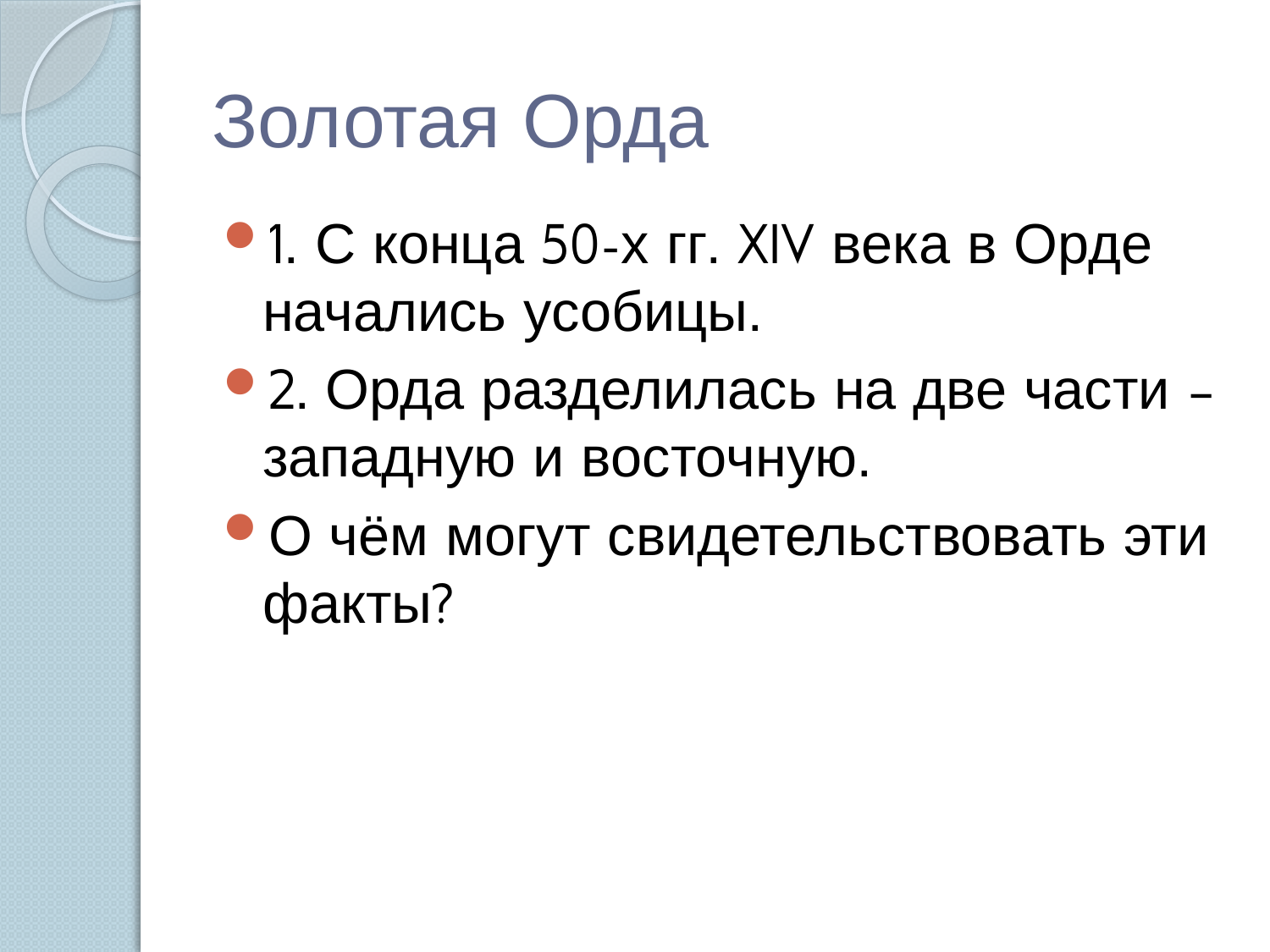

# Золотая Орда
1. С конца 50-х гг. XIV века в Орде начались усобицы.
2. Орда разделилась на две части – западную и восточную.
О чём могут свидетельствовать эти факты?